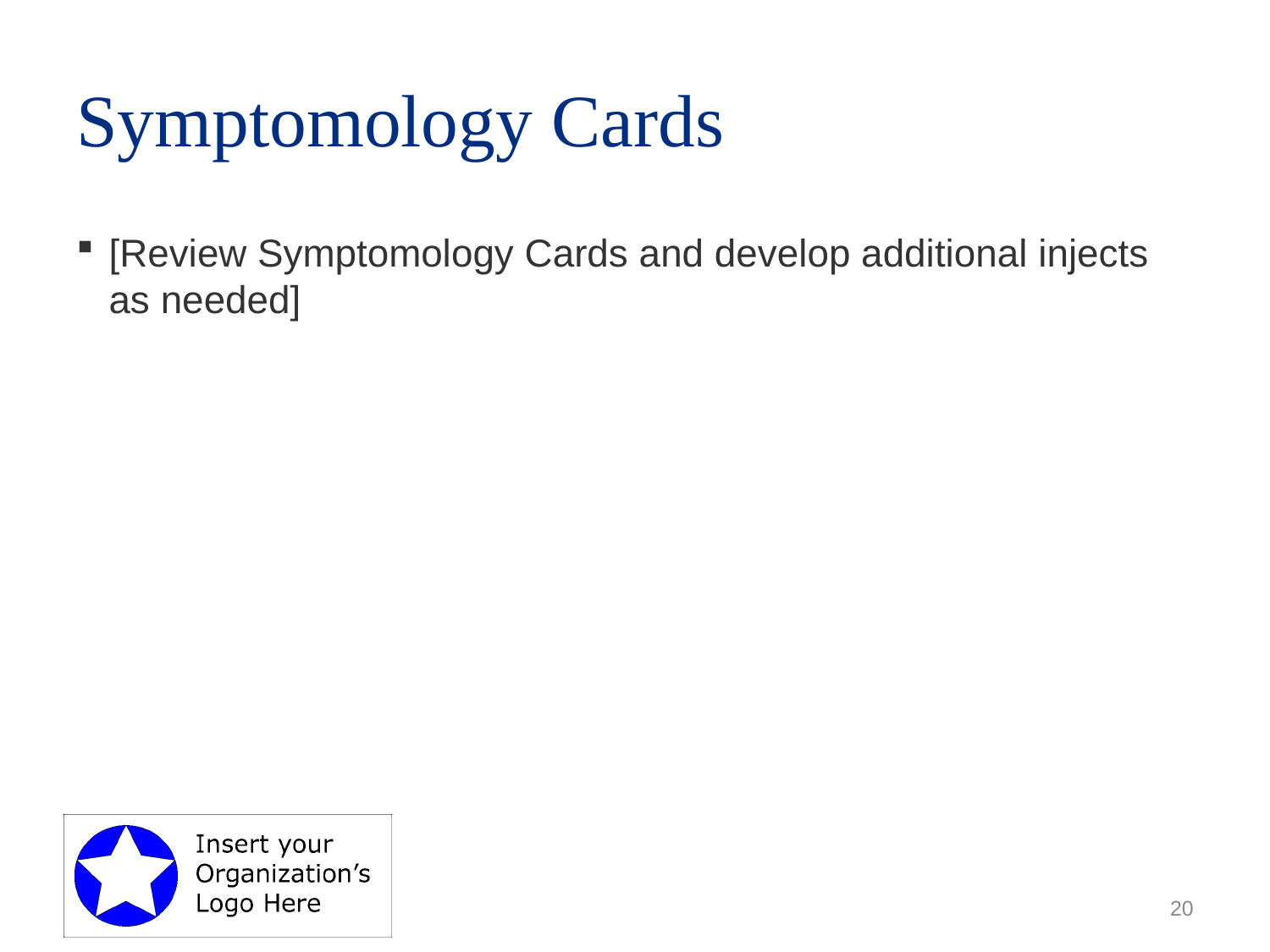

# Symptomology Cards
[Review Symptomology Cards and develop additional injects as needed]

20